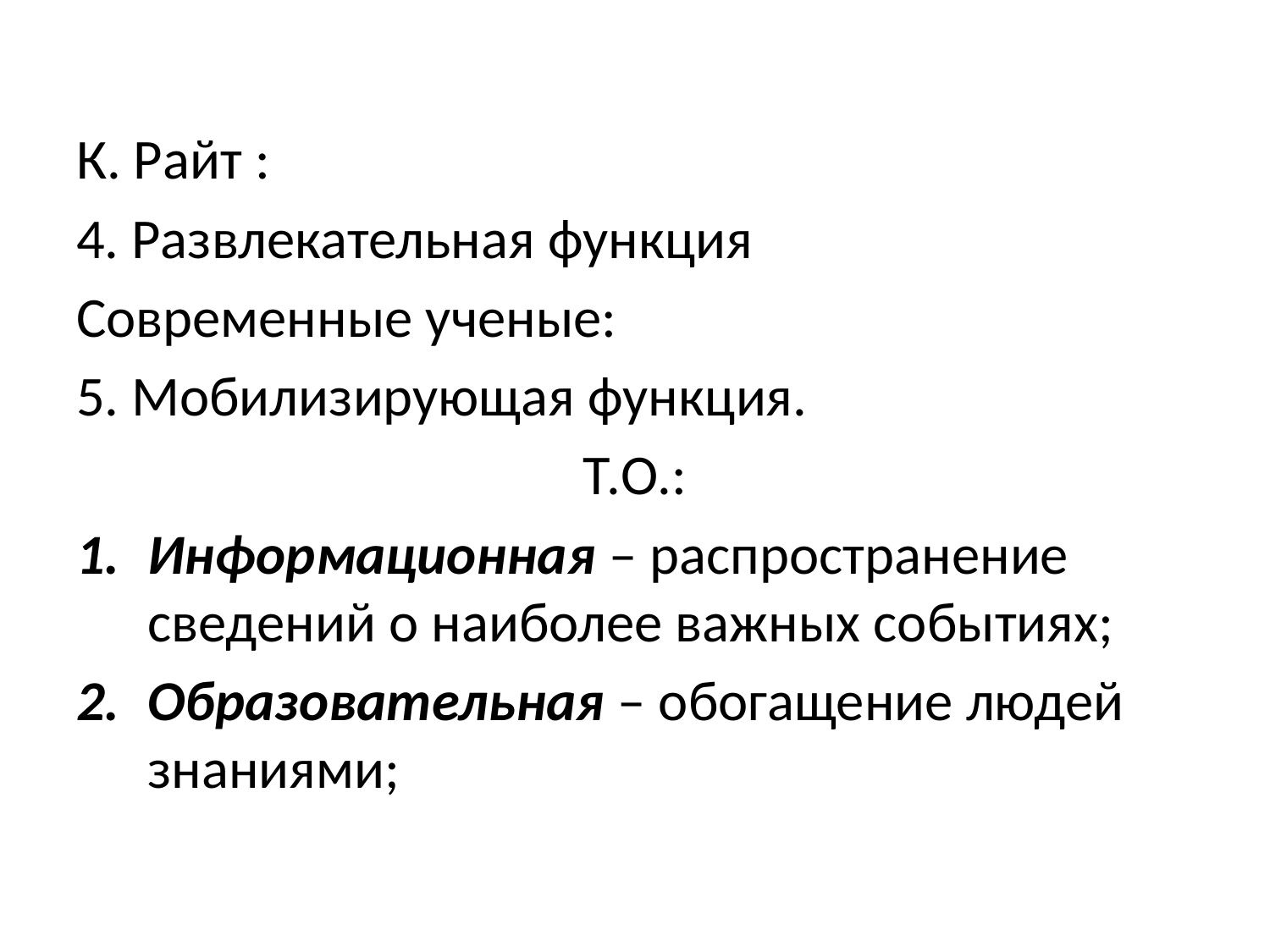

К. Райт :
4. Развлекательная функция
Современные ученые:
5. Мобилизирующая функция.
Т.О.:
Информационная – распространение сведений о наиболее важных событиях;
Образовательная – обогащение людей знаниями;